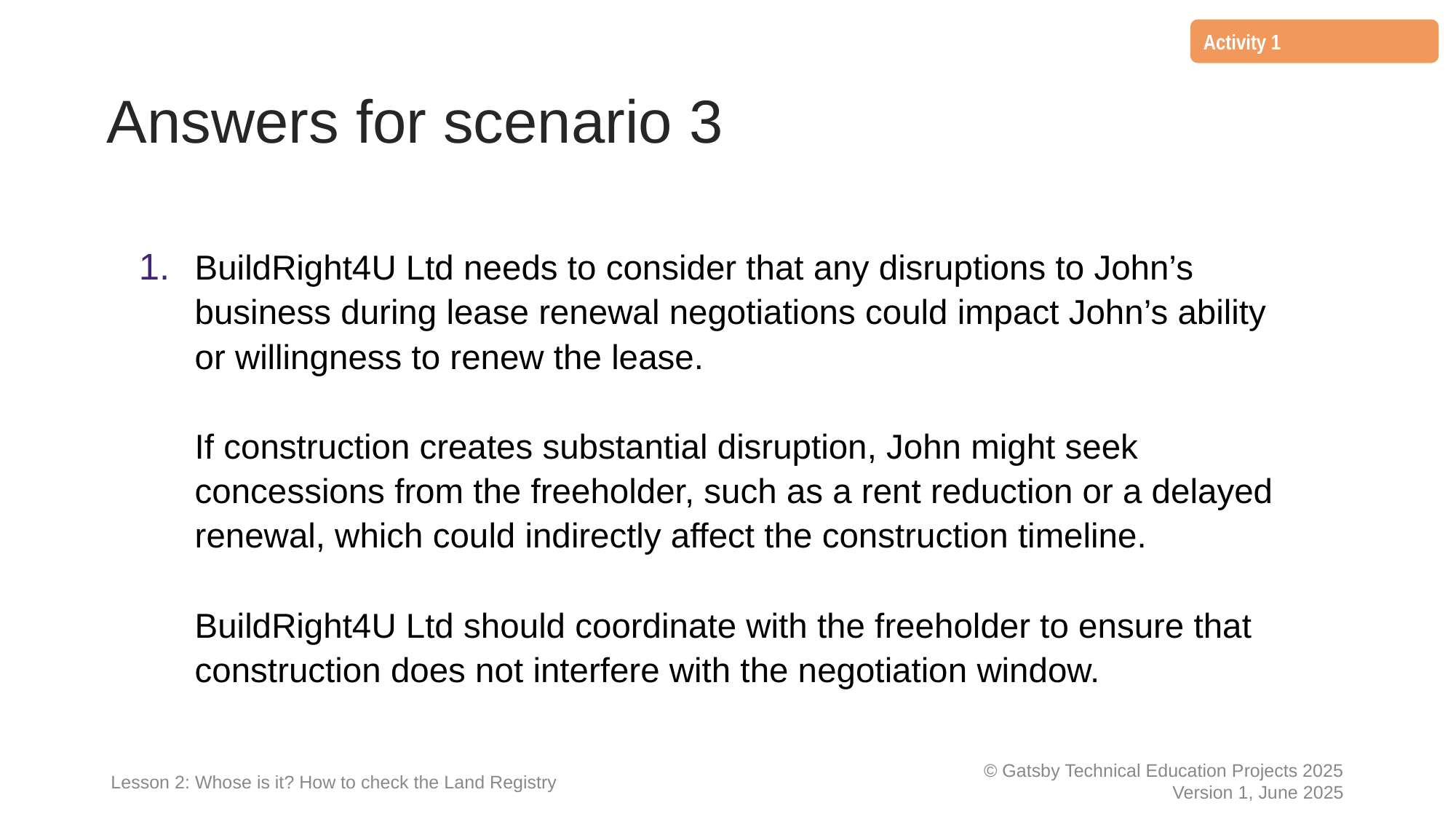

Activity 1
# Answers for scenario 3
BuildRight4U Ltd needs to consider that any disruptions to John’s business during lease renewal negotiations could impact John’s ability or willingness to renew the lease.
If construction creates substantial disruption, John might seek concessions from the freeholder, such as a rent reduction or a delayed renewal, which could indirectly affect the construction timeline.
BuildRight4U Ltd should coordinate with the freeholder to ensure that construction does not interfere with the negotiation window.
Lesson 2: Whose is it? How to check the Land Registry